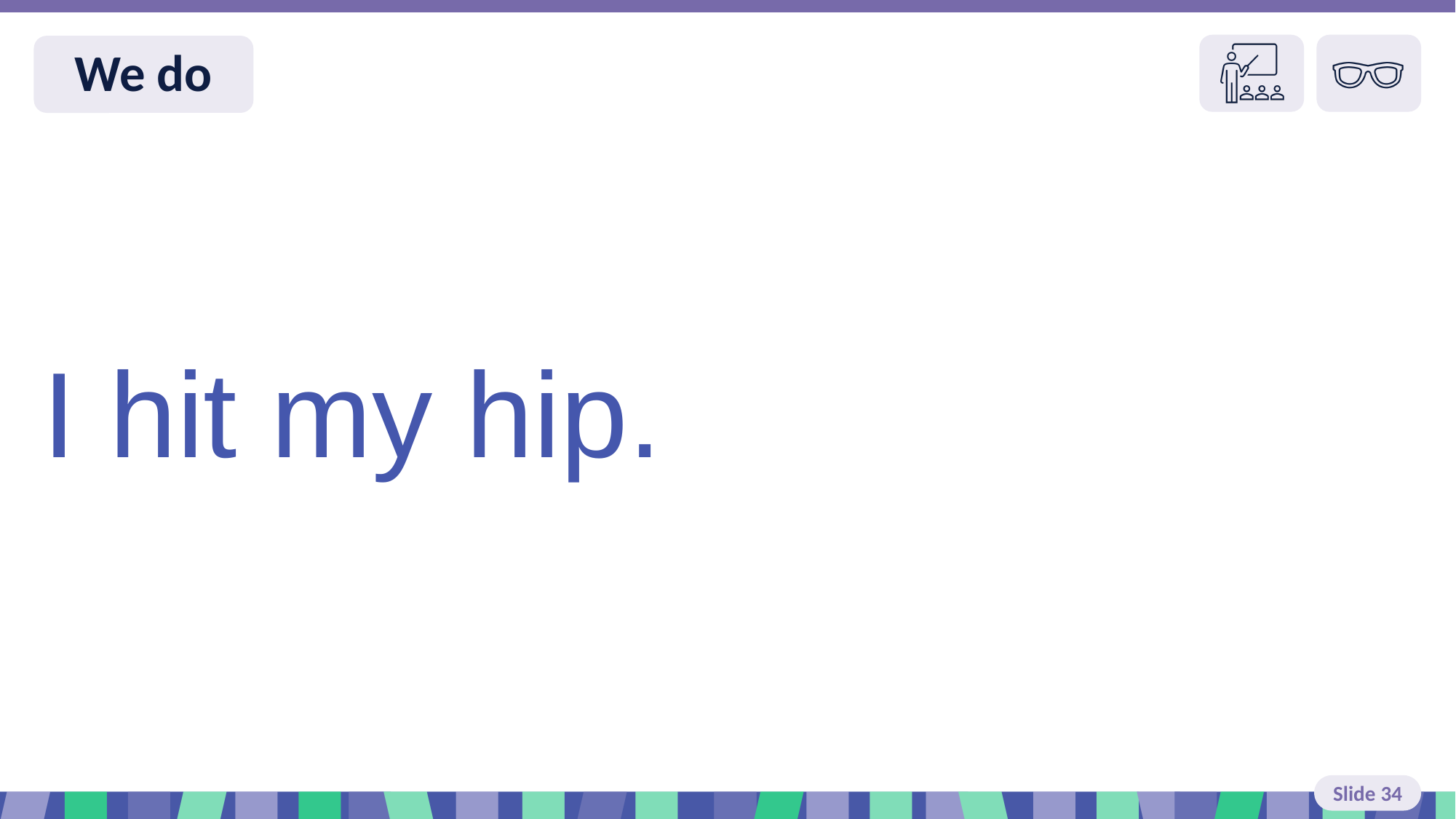

Slide 34 We do read
I hit my hip.